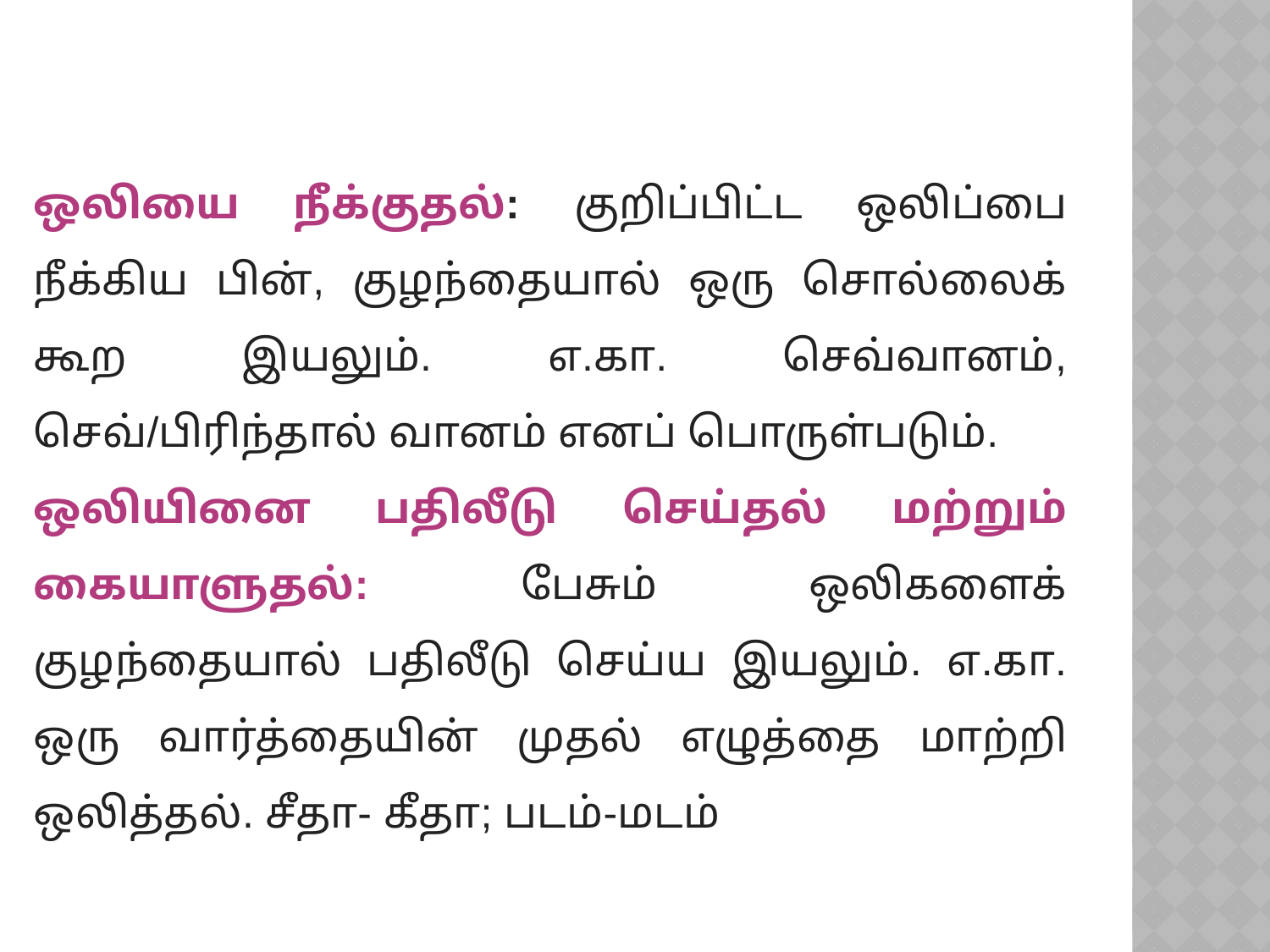

ஒலியை நீக்குதல்: குறிப்பிட்ட ஒலிப்பை நீக்கிய பின், குழந்தையால் ஒரு சொல்லைக் கூற இயலும். எ.கா. செவ்வானம், செவ்/பிரிந்தால் வானம் எனப் பொருள்படும்.
ஒலியினை பதிலீடு செய்தல் மற்றும் கையாளுதல்: பேசும் ஒலிகளைக் குழந்தையால் பதிலீடு செய்ய இயலும். எ.கா. ஒரு வார்த்தையின் முதல் எழுத்தை மாற்றி ஒலித்தல். சீதா- கீதா; படம்-மடம்